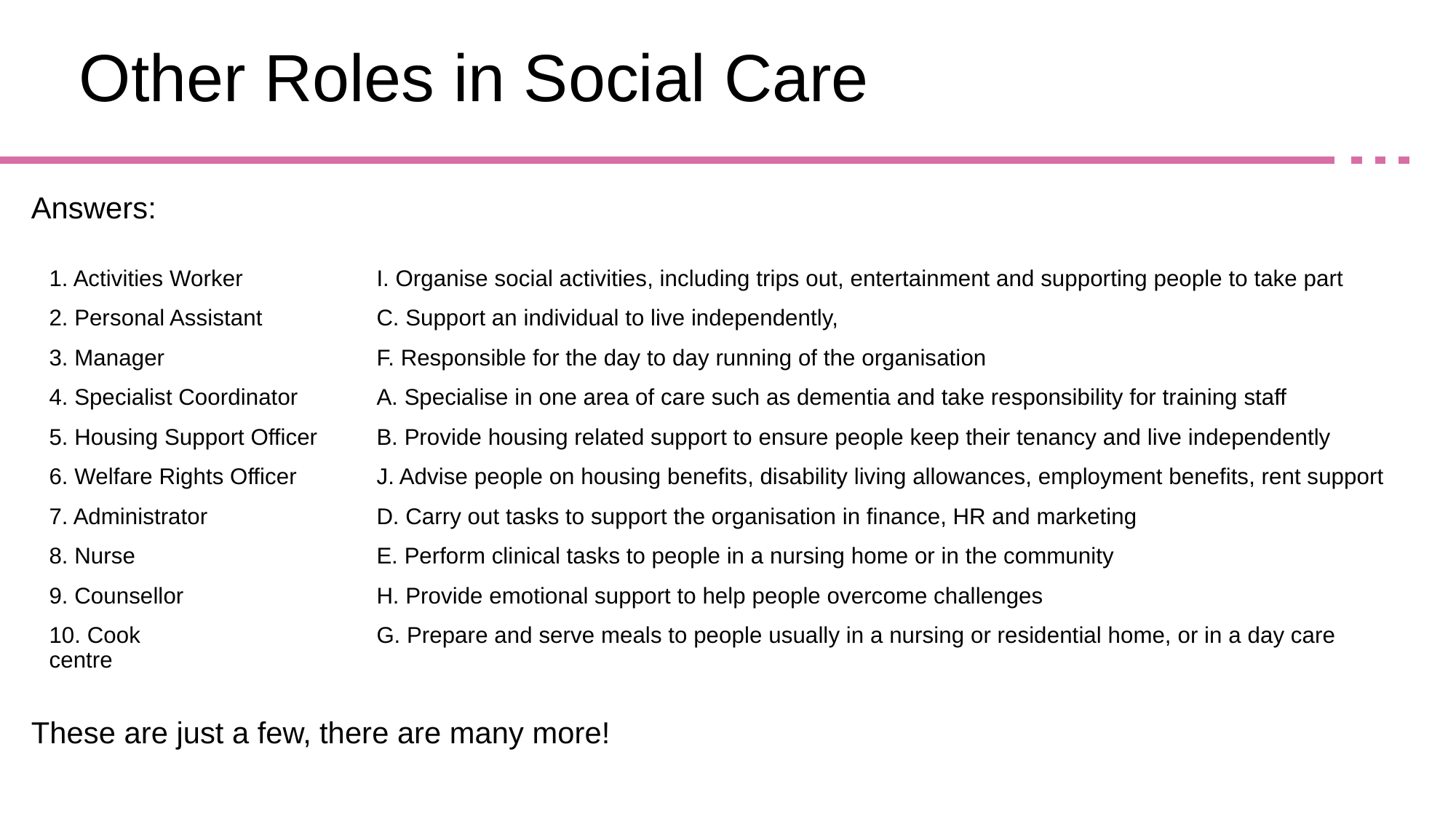

# Other Roles in Social Care

Answers:

1. Activities Worker		I. Organise social activities, including trips out, entertainment and supporting people to take part
2. Personal Assistant		C. Support an individual to live independently,
3. Manager		F. Responsible for the day to day running of the organisation
4. Specialist Coordinator	A. Specialise in one area of care such as dementia and take responsibility for training staff
5. Housing Support Officer	B. Provide housing related support to ensure people keep their tenancy and live independently
6. Welfare Rights Officer	J. Advise people on housing benefits, disability living allowances, employment benefits, rent support
7. Administrator		D. Carry out tasks to support the organisation in finance, HR and marketing
8. Nurse			E. Perform clinical tasks to people in a nursing home or in the community
9. Counsellor		H. Provide emotional support to help people overcome challenges
10. Cook			G. Prepare and serve meals to people usually in a nursing or residential home, or in a day care centre
These are just a few, there are many more!